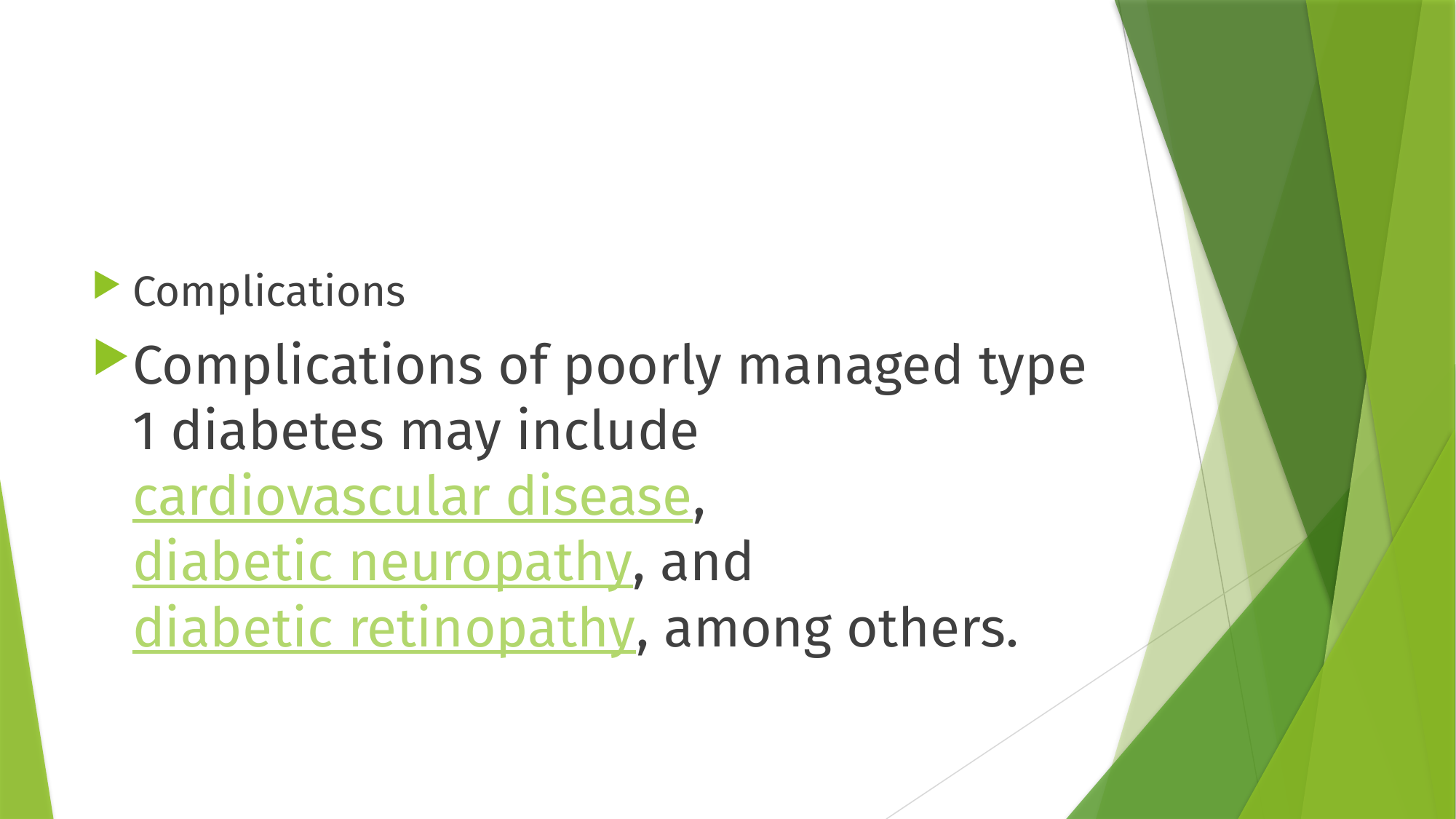

#
Complications
Complications of poorly managed type 1 diabetes may include cardiovascular disease, diabetic neuropathy, and diabetic retinopathy, among others.